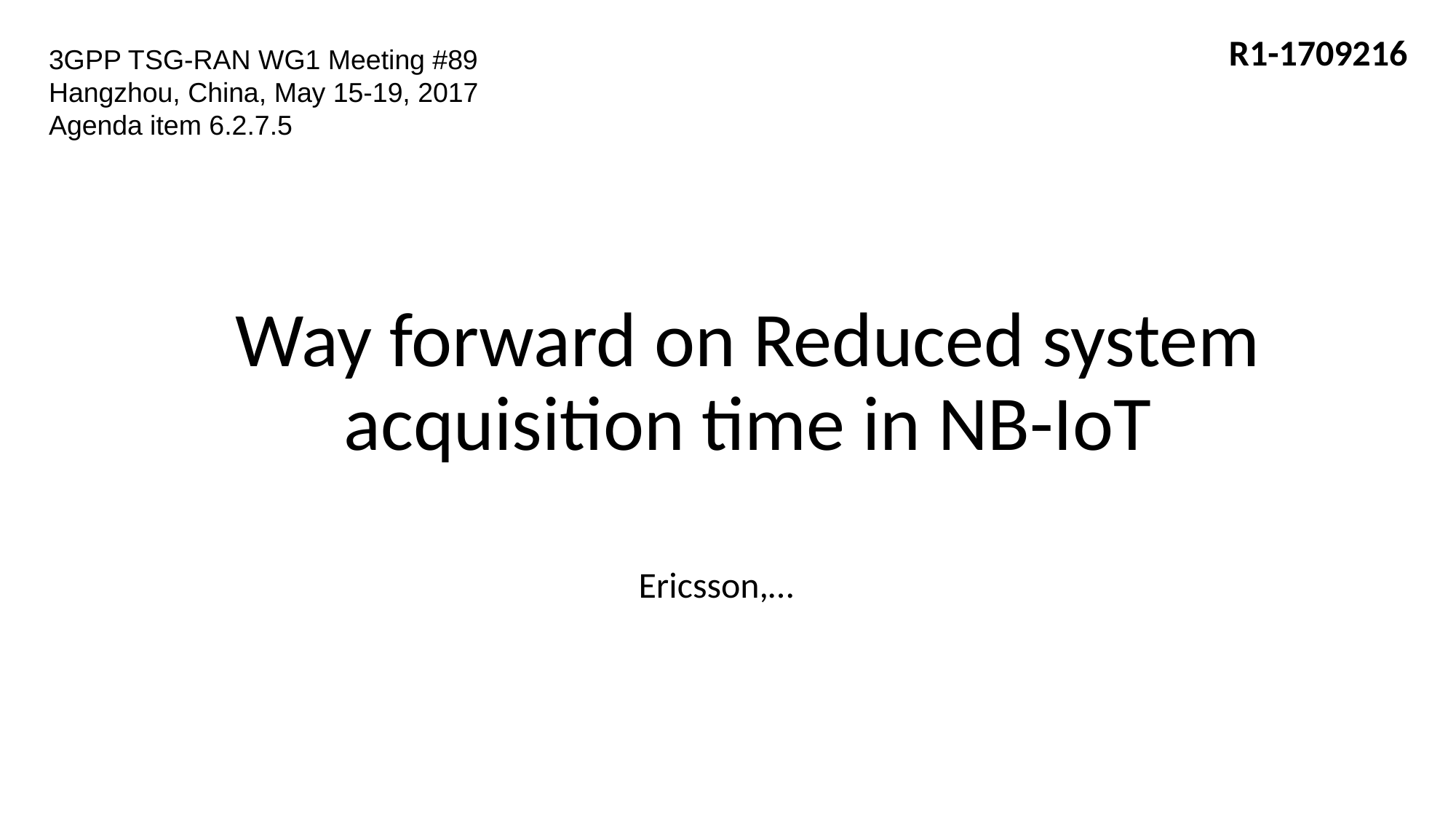

R1-1709216
3GPP TSG-RAN WG1 Meeting #89
Hangzhou, China, May 15-19, 2017
Agenda item 6.2.7.5
# Way forward on Reduced system acquisition time in NB-IoT
Ericsson,…